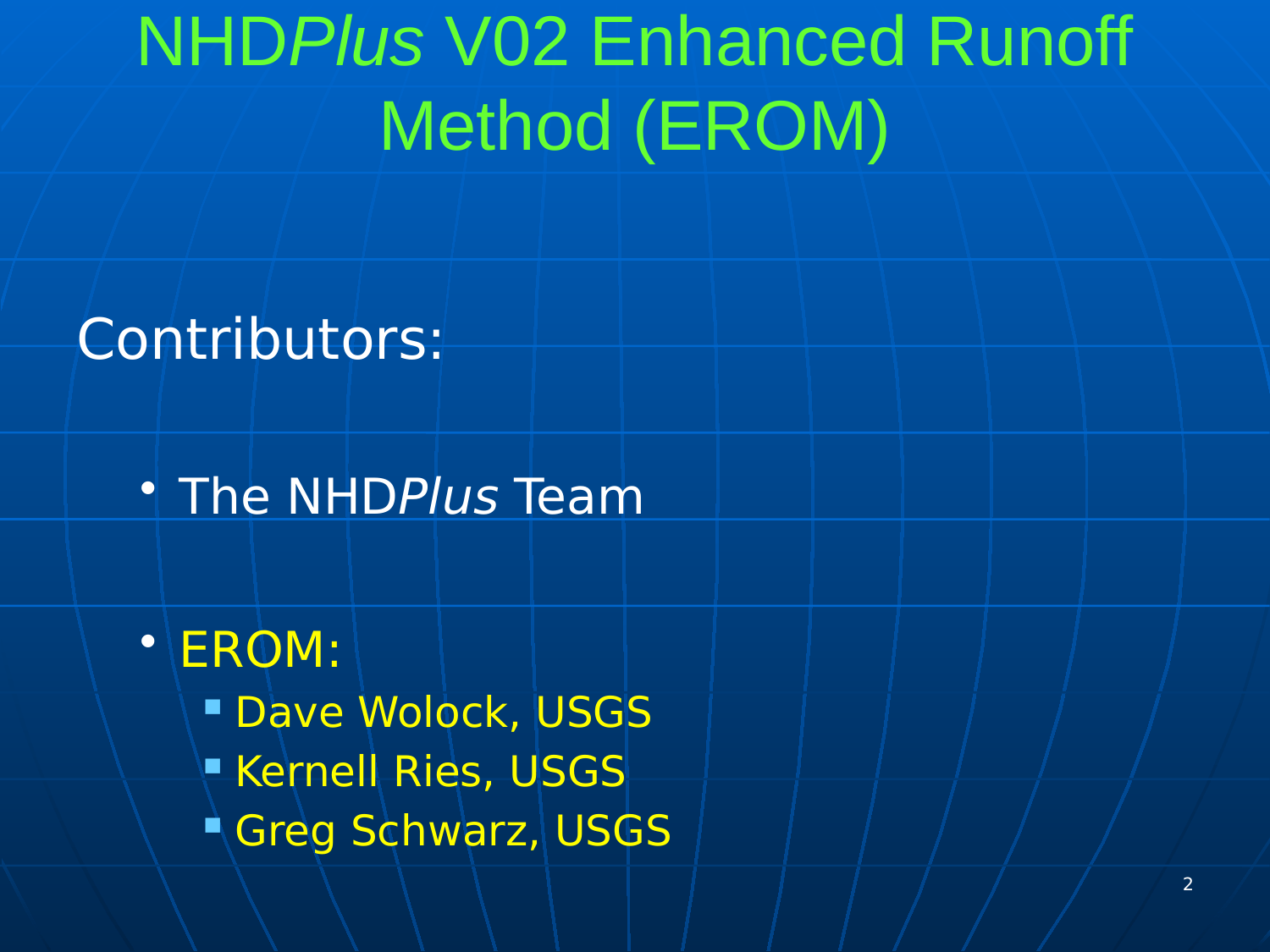

# NHDPlus V02 Enhanced Runoff Method (EROM)
Contributors:

The NHDPlus Team

EROM:
Dave Wolock, USGS
Kernell Ries, USGS
Greg Schwarz, USGS

2